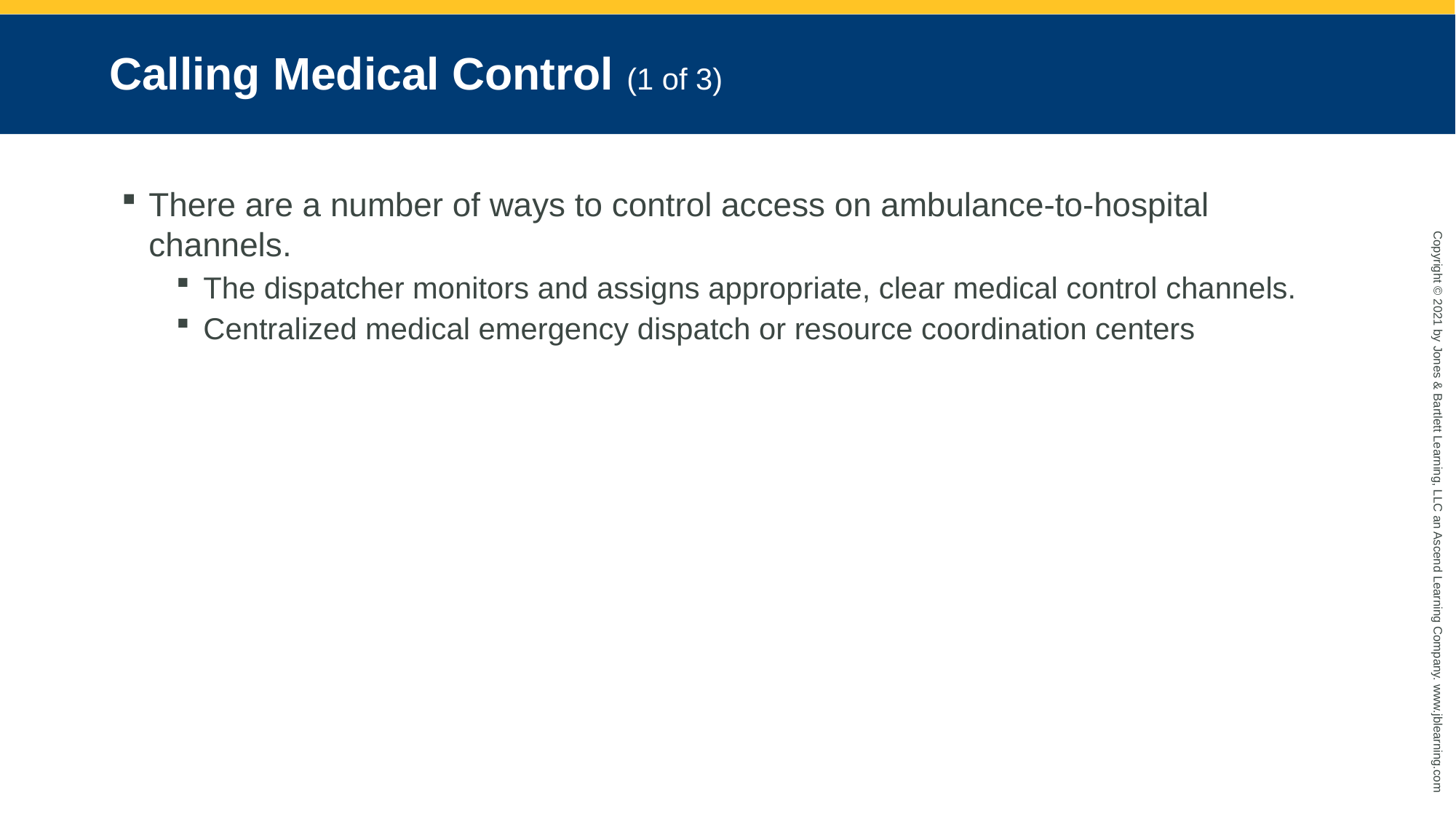

# Calling Medical Control (1 of 3)
There are a number of ways to control access on ambulance-to-hospital channels.
The dispatcher monitors and assigns appropriate, clear medical control channels.
Centralized medical emergency dispatch or resource coordination centers